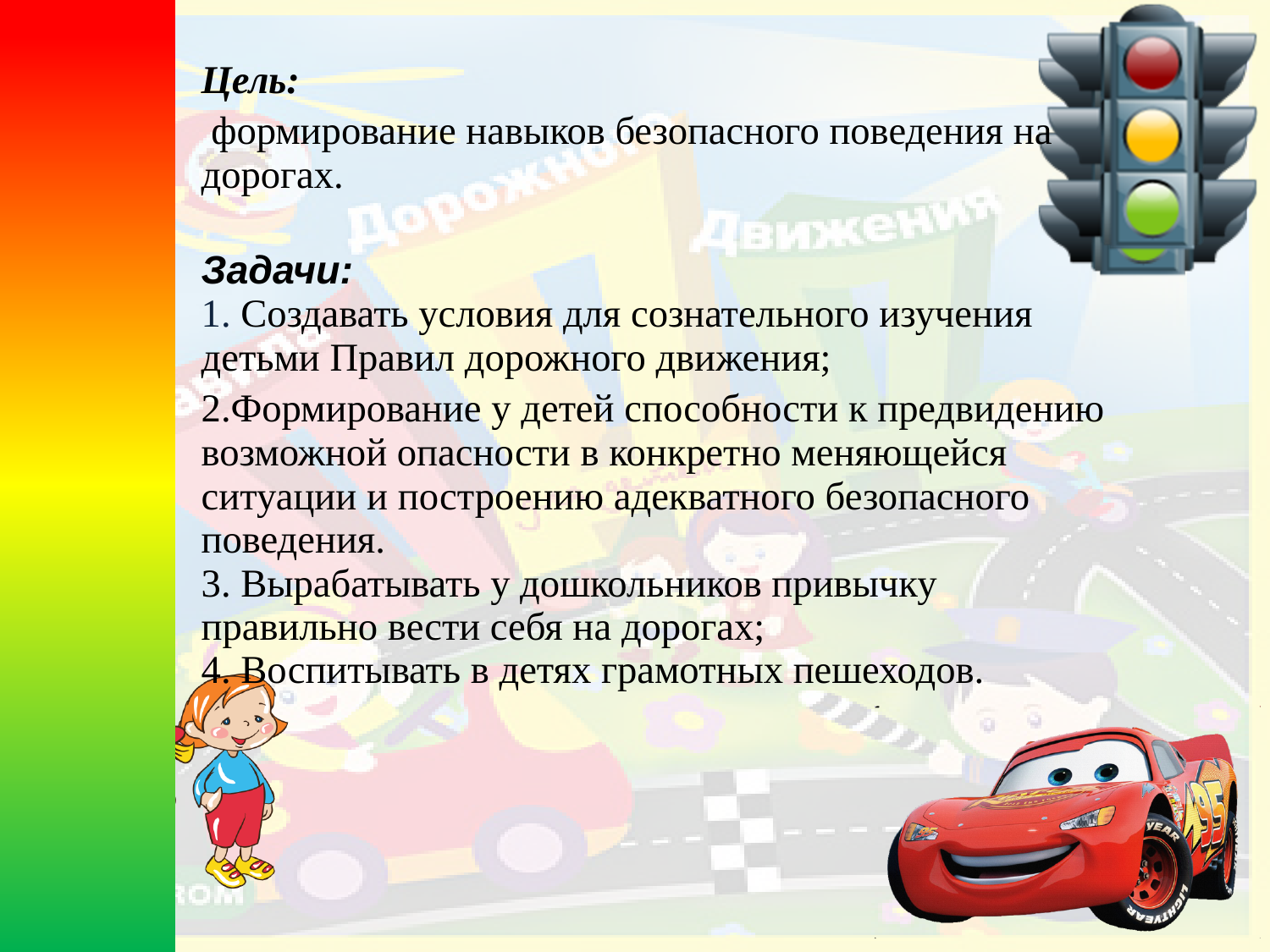

Цель:
 формирование навыков безопасного поведения на дорогах.
Задачи:
1. Создавать условия для сознательного изучения детьми Правил дорожного движения;
2.Формирование у детей способности к предвидению возможной опасности в конкретно меняющейся ситуации и построению адекватного безопасного поведения. 
3. Вырабатывать у дошкольников привычку правильно вести себя на дорогах;
4. Воспитывать в детях грамотных пешеходов.